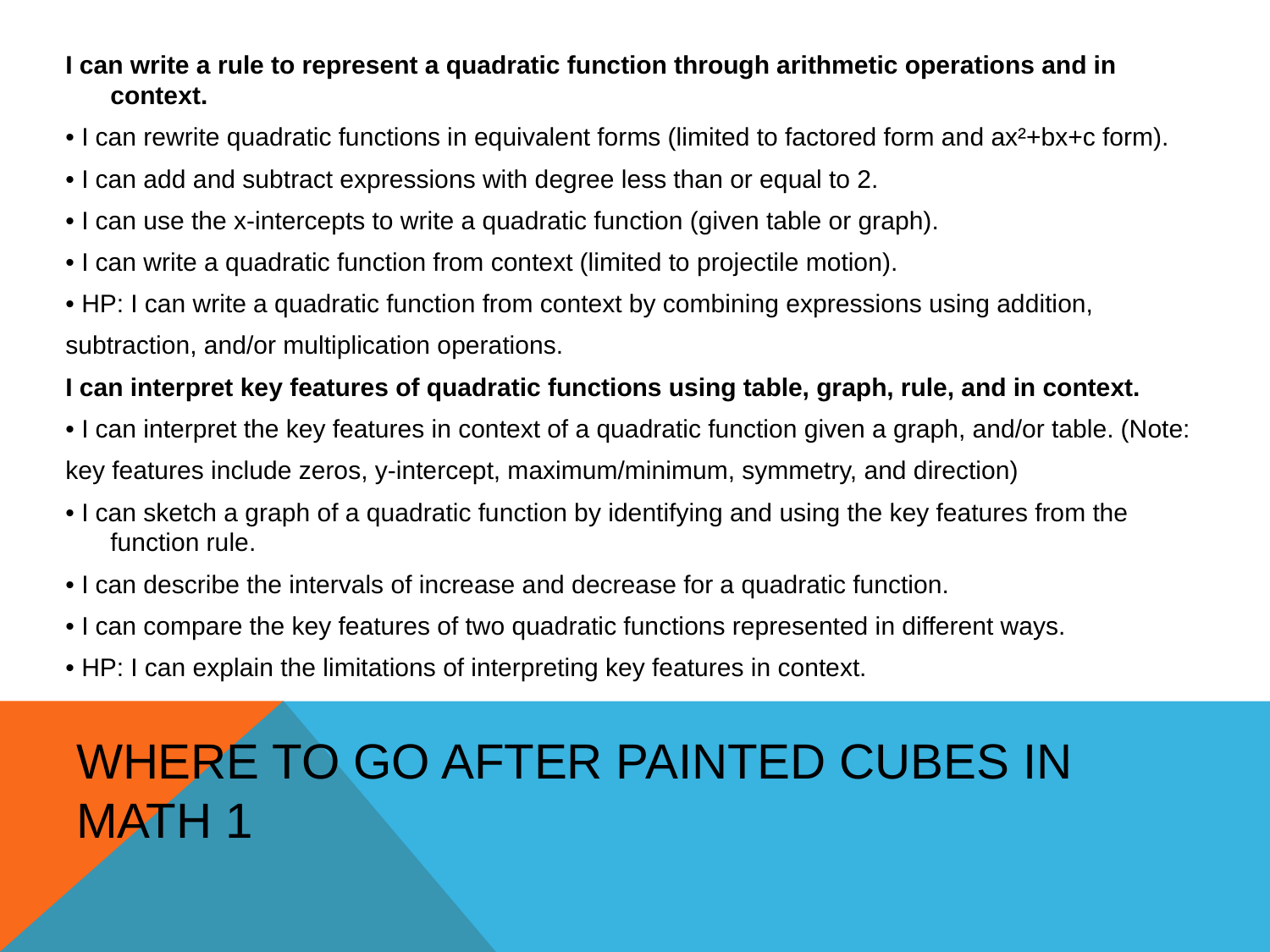

I can write a rule to represent a quadratic function through arithmetic operations and in context.
• I can rewrite quadratic functions in equivalent forms (limited to factored form and ax²+bx+c form).
• I can add and subtract expressions with degree less than or equal to 2.
• I can use the x-intercepts to write a quadratic function (given table or graph).
• I can write a quadratic function from context (limited to projectile motion).
• HP: I can write a quadratic function from context by combining expressions using addition,
subtraction, and/or multiplication operations.
I can interpret key features of quadratic functions using table, graph, rule, and in context.
• I can interpret the key features in context of a quadratic function given a graph, and/or table. (Note:
key features include zeros, y-intercept, maximum/minimum, symmetry, and direction)
• I can sketch a graph of a quadratic function by identifying and using the key features from the function rule.
• I can describe the intervals of increase and decrease for a quadratic function.
• I can compare the key features of two quadratic functions represented in different ways.
• HP: I can explain the limitations of interpreting key features in context.

# Where to go after Painted Cubes in Math 1